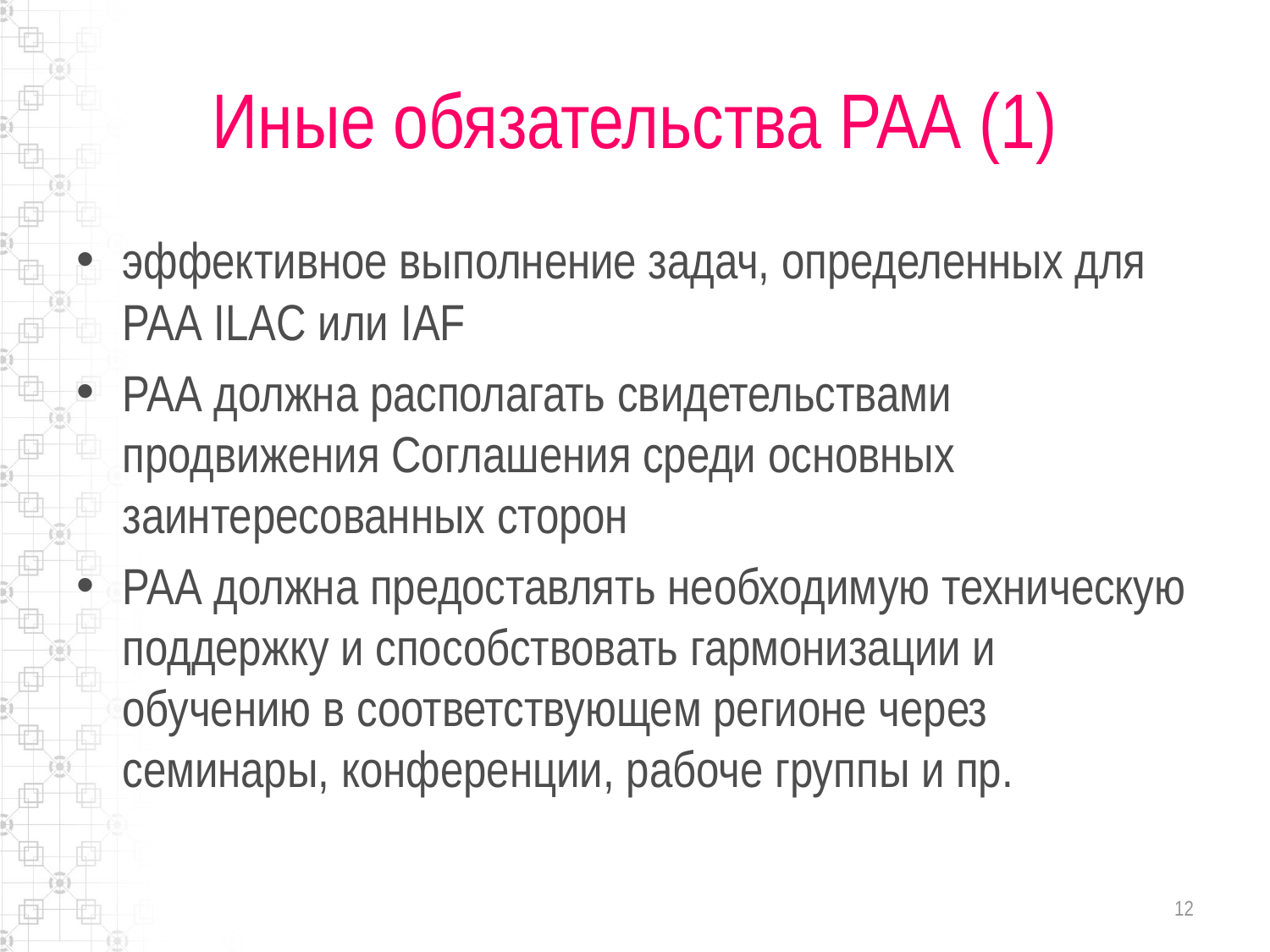

# Иные обязательства РАА (1)
эффективное выполнение задач, определенных для РАА ILAC или IAF
РАА должна располагать свидетельствами продвижения Соглашения среди основных заинтересованных сторон
РАА должна предоставлять необходимую техническую поддержку и способствовать гармонизации и обучению в соответствующем регионе через семинары, конференции, рабоче группы и пр.
12